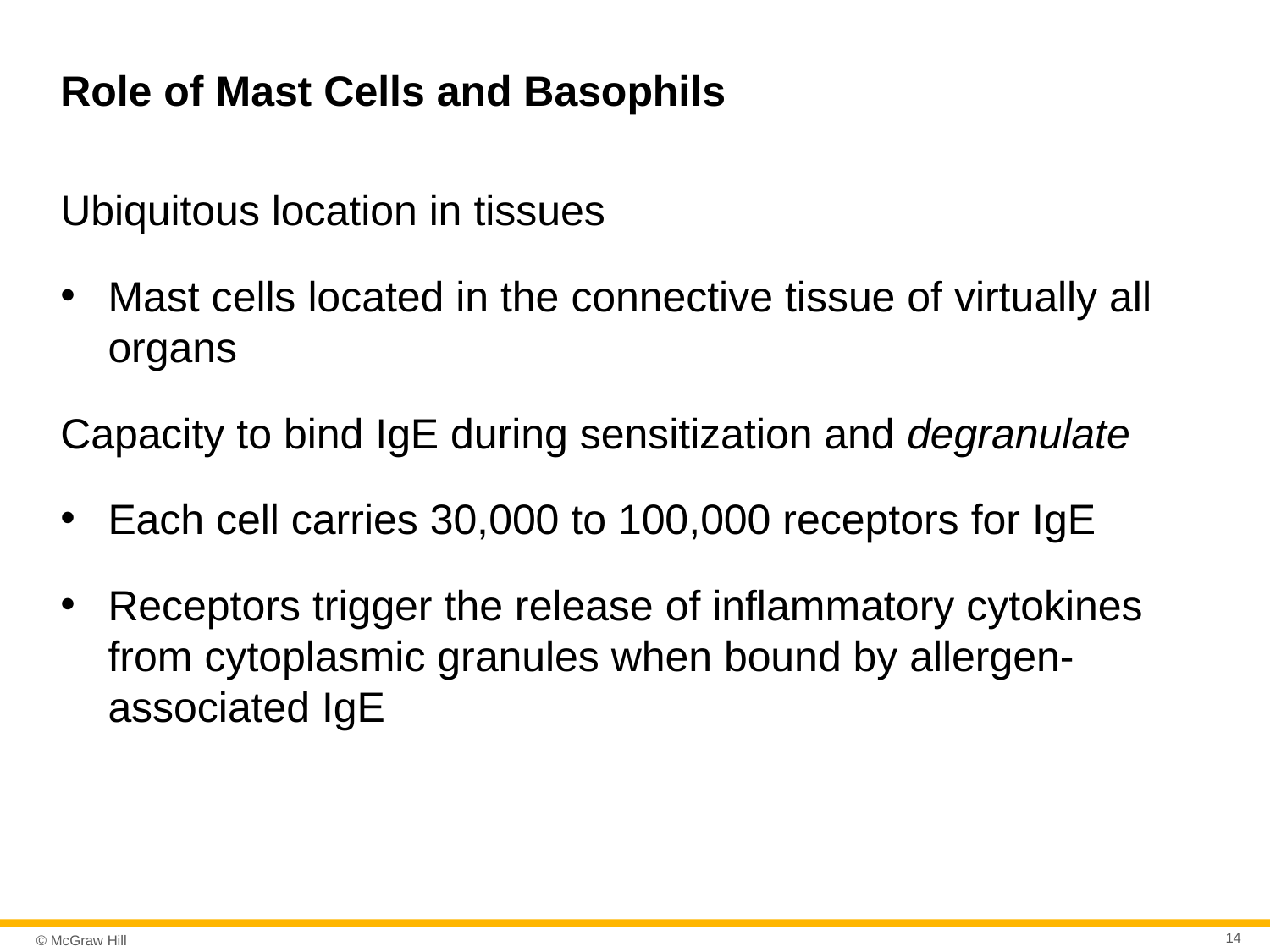

# Role of Mast Cells and Basophils
Ubiquitous location in tissues
Mast cells located in the connective tissue of virtually all organs
Capacity to bind IgE during sensitization and degranulate
Each cell carries 30,000 to 100,000 receptors for IgE
Receptors trigger the release of inflammatory cytokines from cytoplasmic granules when bound by allergen-associated IgE